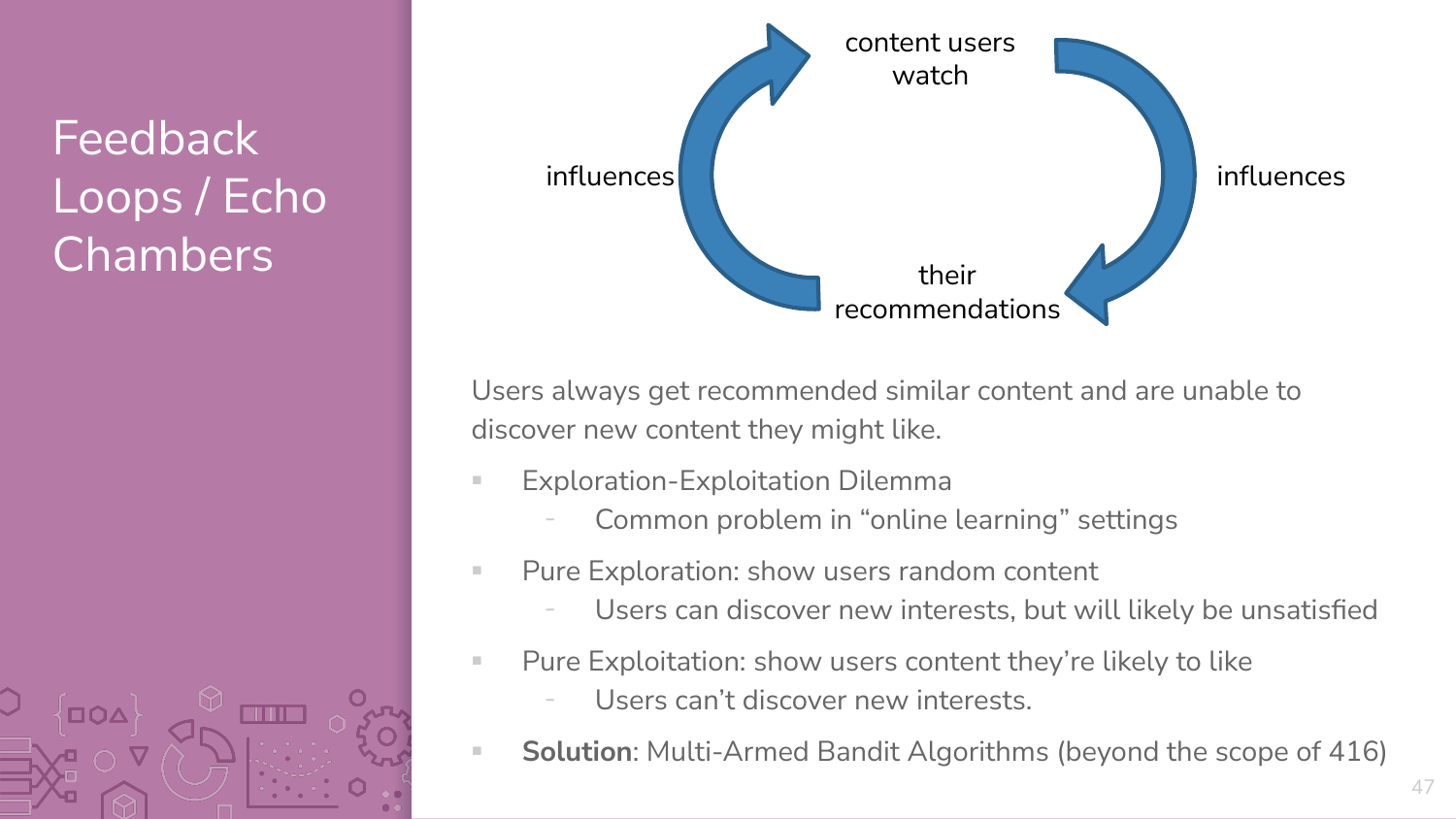

content users watch

# Feedback Loops / Echo Chambers
influences
influences
their recommendations
Users always get recommended similar content and are unable to discover new content they might like.
Exploration-Exploitation Dilemma
Common problem in “online learning” settings
Pure Exploration: show users random content
Users can discover new interests, but will likely be unsatisfied
Pure Exploitation: show users content they’re likely to like
Users can’t discover new interests.
Solution: Multi-Armed Bandit Algorithms (beyond the scope of 416)
47